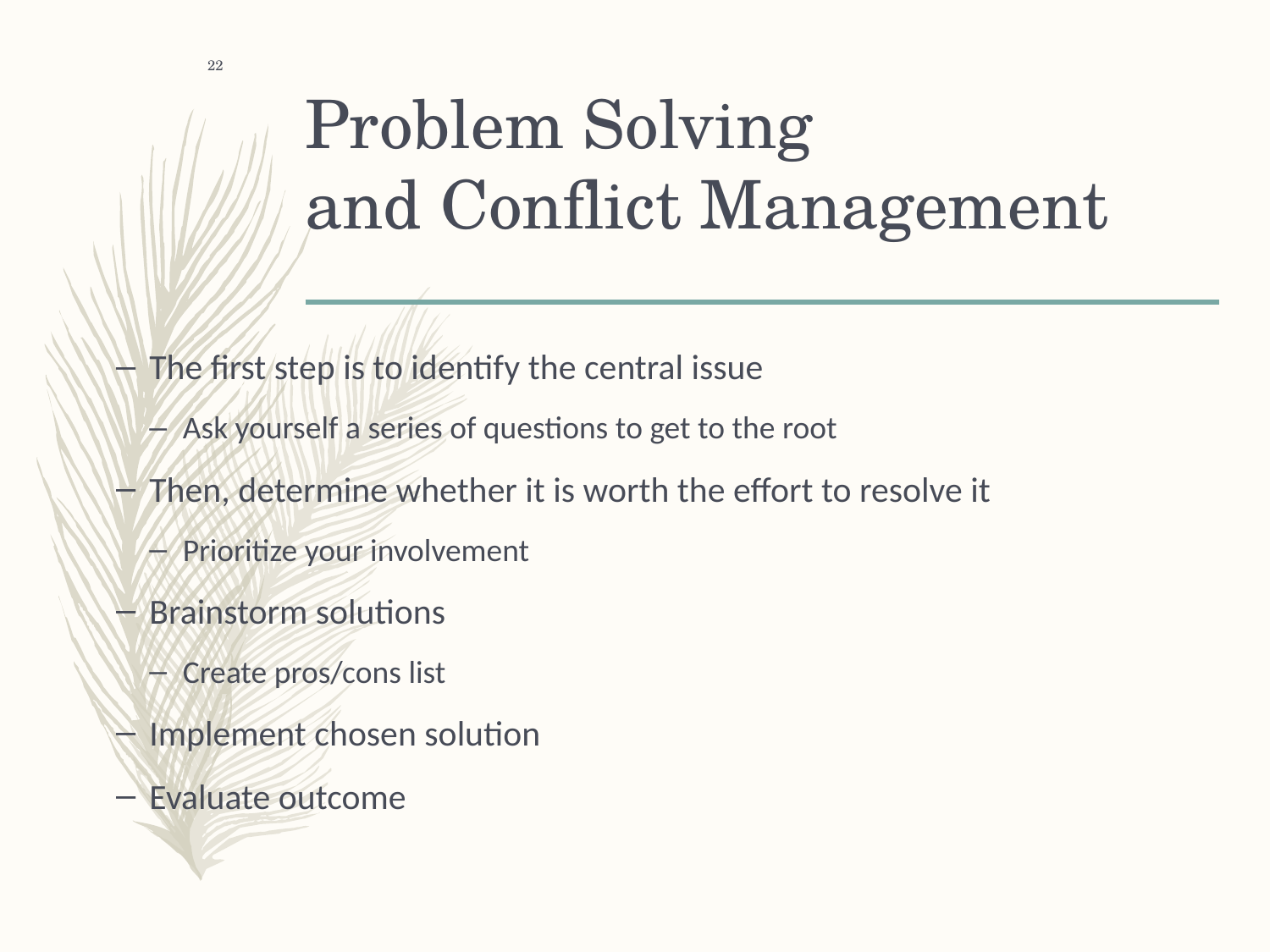

# Problem Solving and Conflict Management
 22

The first step is to identify the central issue
Ask yourself a series of questions to get to the root
Then, determine whether it is worth the effort to resolve it
Prioritize your involvement
Brainstorm solutions
Create pros/cons list
Implement chosen solution
Evaluate outcome